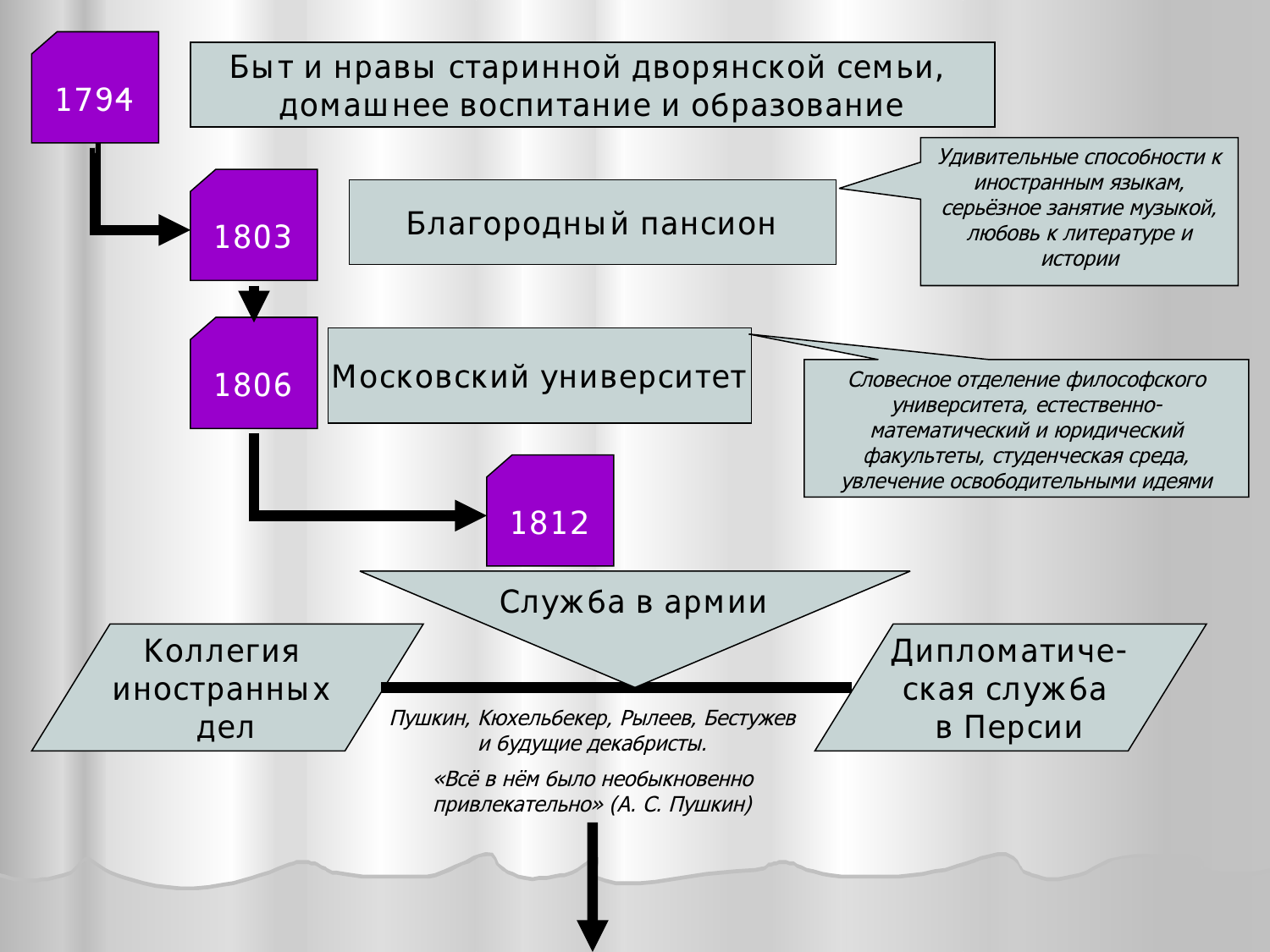

1794
Быт и нравы старинной дворянской семьи,
домашнее воспитание и образование
Удивительные способности к иностранным языкам, серьёзное занятие музыкой, любовь к литературе и истории
1803
Благородный пансион
1806
Московский университет
Словесное отделение философского университета, естественно-математический и юридический факультеты, студенческая среда, увлечение освободительными идеями
1812
Служба в армии
Коллегия
иностранных
дел
Дипломатиче-
ская служба
в Персии
Пушкин, Кюхельбекер, Рылеев, Бестужев и будущие декабристы.
«Всё в нём было необыкновенно привлекательно» (А. С. Пушкин)